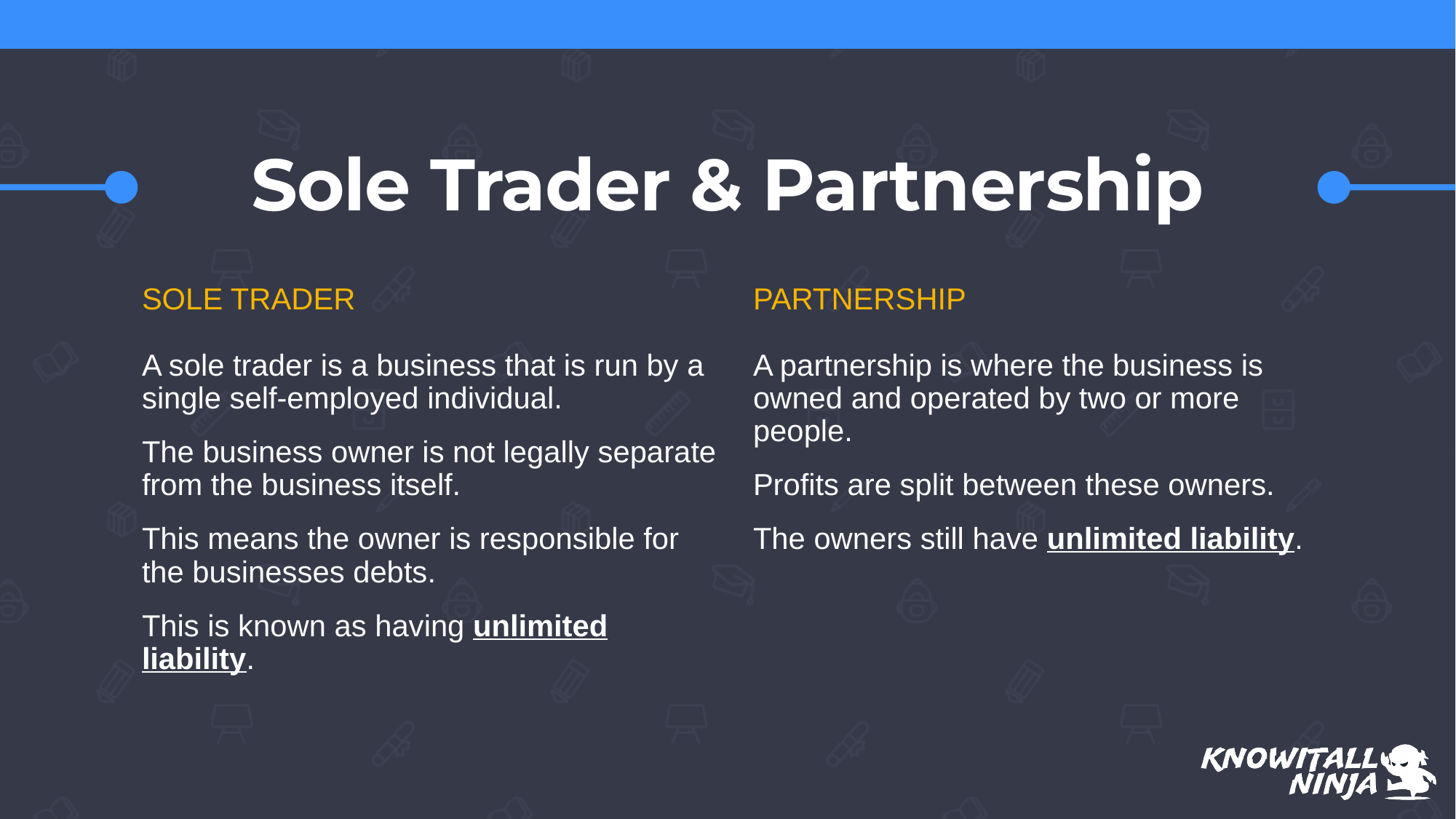

# Sole Trader & Partnership
Sole Trader
Partnership
A sole trader is a business that is run by a single self-employed individual.
The business owner is not legally separate from the business itself.
This means the owner is responsible for the businesses debts.
This is known as having unlimited liability.
A partnership is where the business is owned and operated by two or more people.
Profits are split between these owners.
The owners still have unlimited liability.